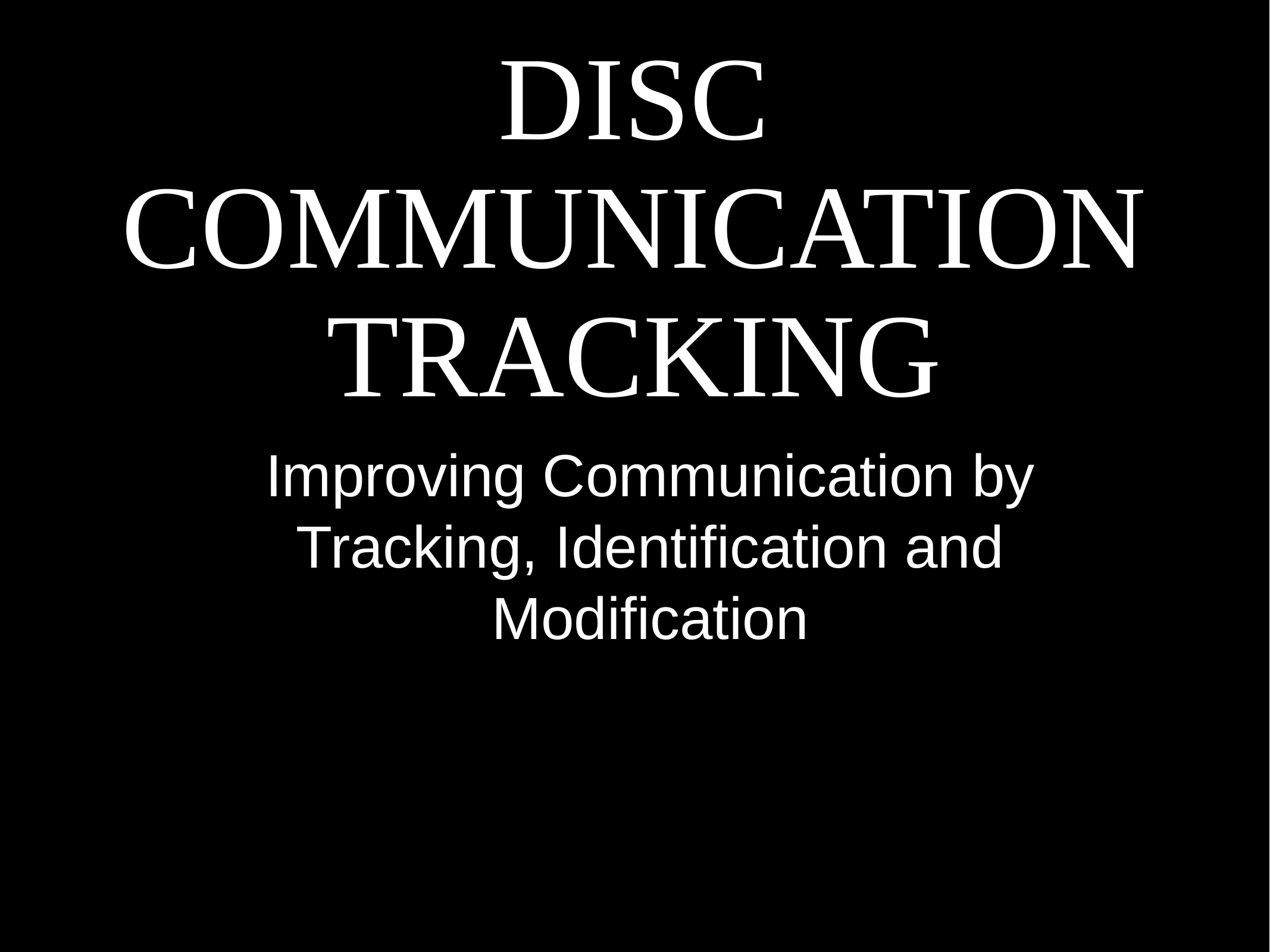

# DISC COMMUNICATION TRACKING
Improving Communication by Tracking, Identification and Modification